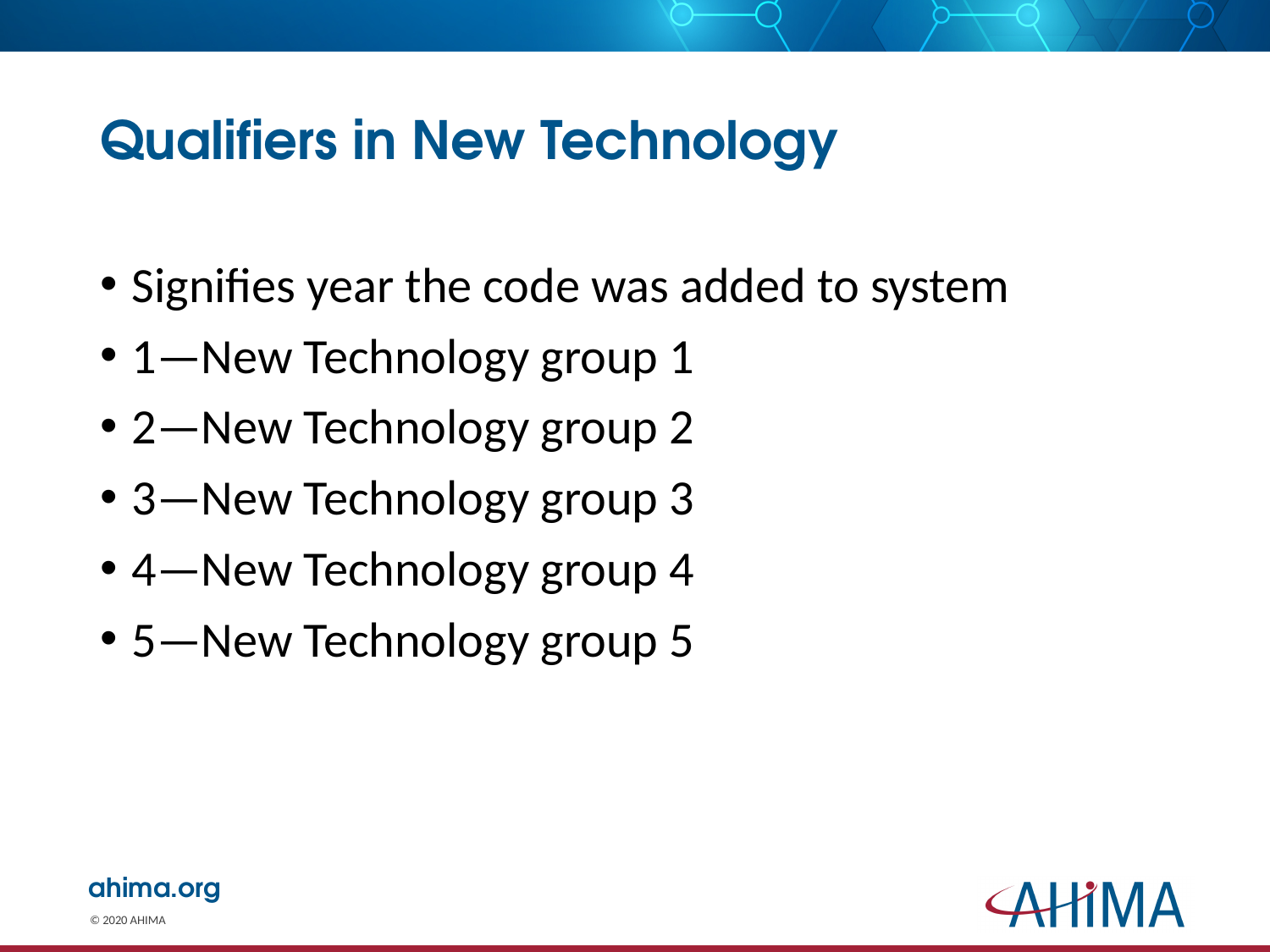

# Qualifiers in New Technology
Signifies year the code was added to system
1—New Technology group 1
2—New Technology group 2
3—New Technology group 3
4—New Technology group 4
5—New Technology group 5